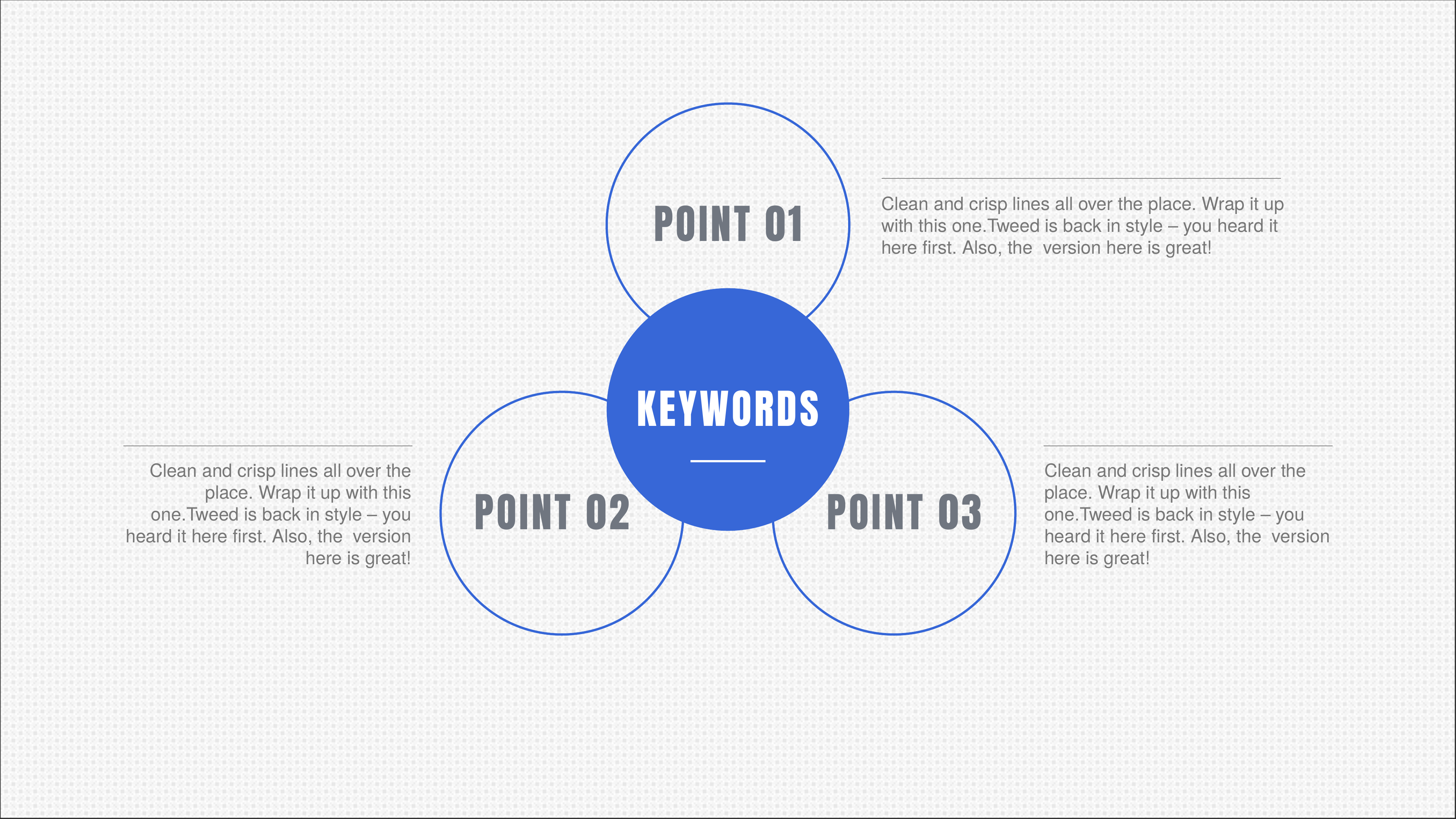

Clean and crisp lines all over the place. Wrap it up with this one.Tweed is back in style – you heard it here first. Also, the  version here is great!
POINT 01

keywords

Clean and crisp lines all over the place. Wrap it up with this one.Tweed is back in style – you heard it here first. Also, the  version here is great!
Clean and crisp lines all over the place. Wrap it up with this one.Tweed is back in style – you heard it here first. Also, the  version here is great!

POINT 02
POINT 03